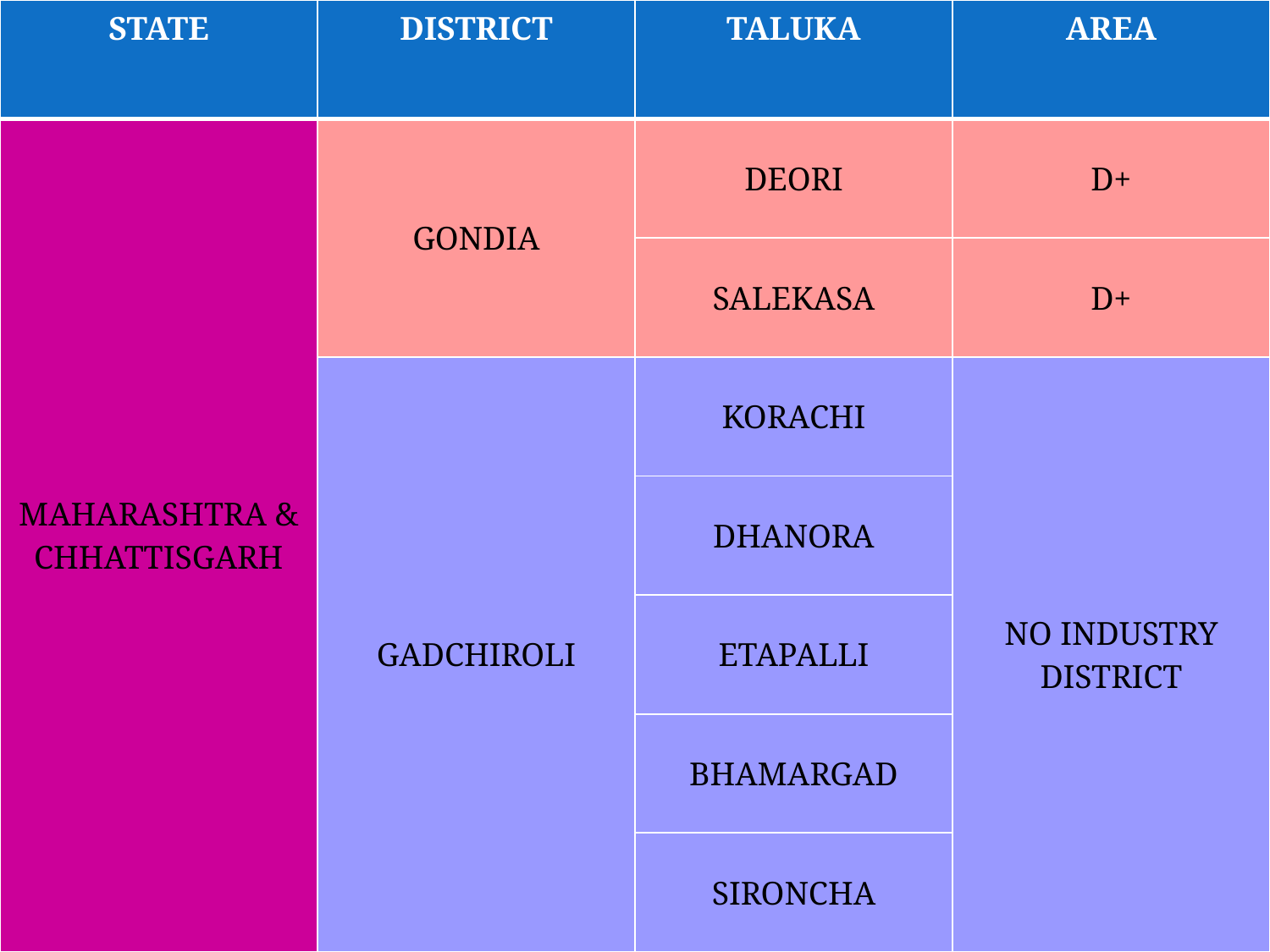

| STATE | DISTRICT | TALUKA | AREA |
| --- | --- | --- | --- |
| MAHARASHTRA & CHHATTISGARH | GONDIA | DEORI | D+ |
|  |  | SALEKASA | D+ |
|  | GADCHIROLI | KORACHI | NO INDUSTRY DISTRICT |
|  |  | DHANORA |  |
|  |  | ETAPALLI |  |
|  |  | BHAMARGAD |  |
|  |  | SIRONCHA |  |